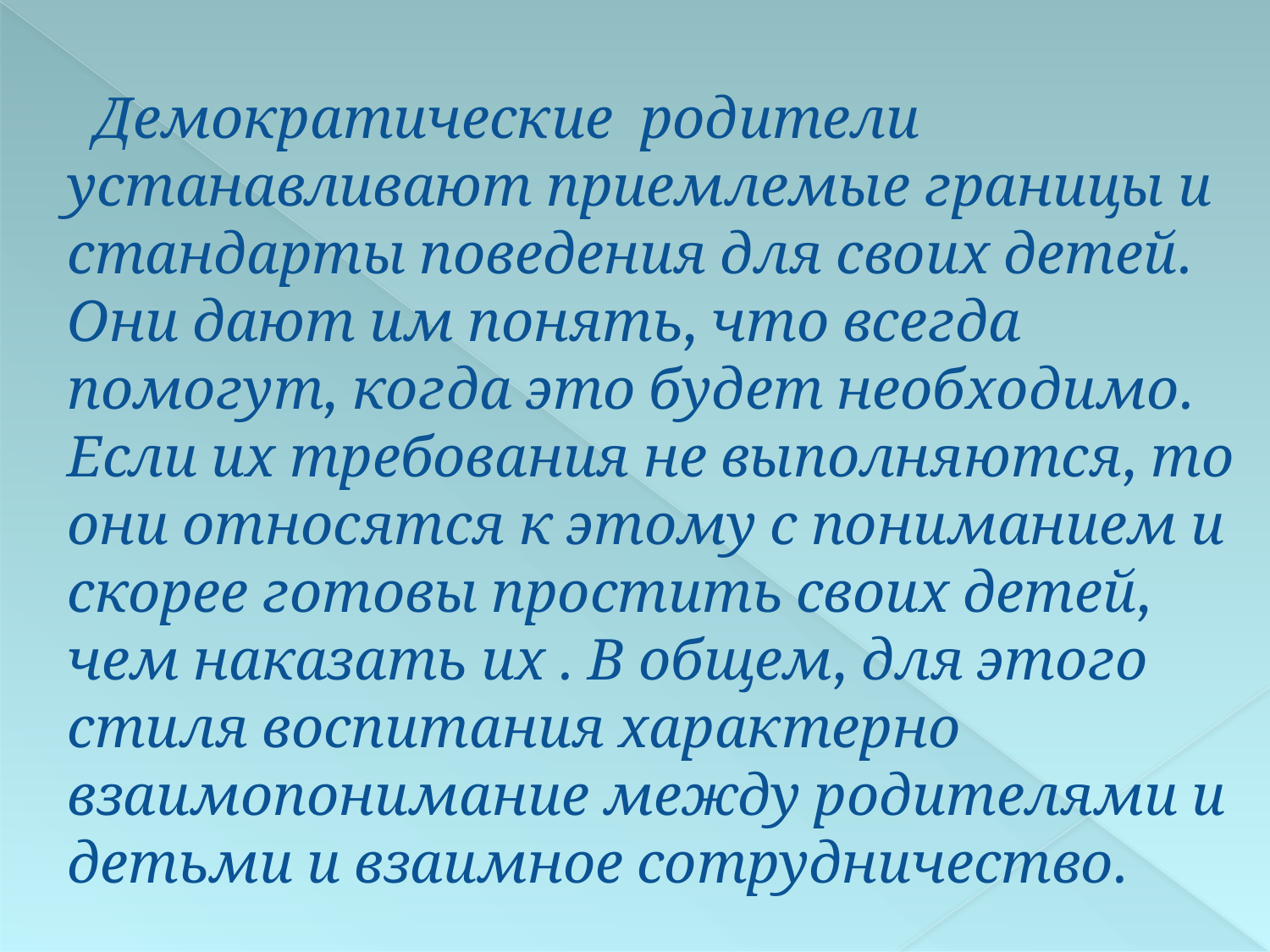

Демократические  родители устанавливают приемлемые границы и стандарты поведения для своих детей. Они дают им понять, что всегда помогут, когда это будет необходимо. Если их требования не выполняются, то они относятся к этому с пониманием и скорее готовы простить своих детей, чем наказать их . В общем, для этого стиля воспитания характерно взаимопонимание между родителями и детьми и взаимное сотрудничество.